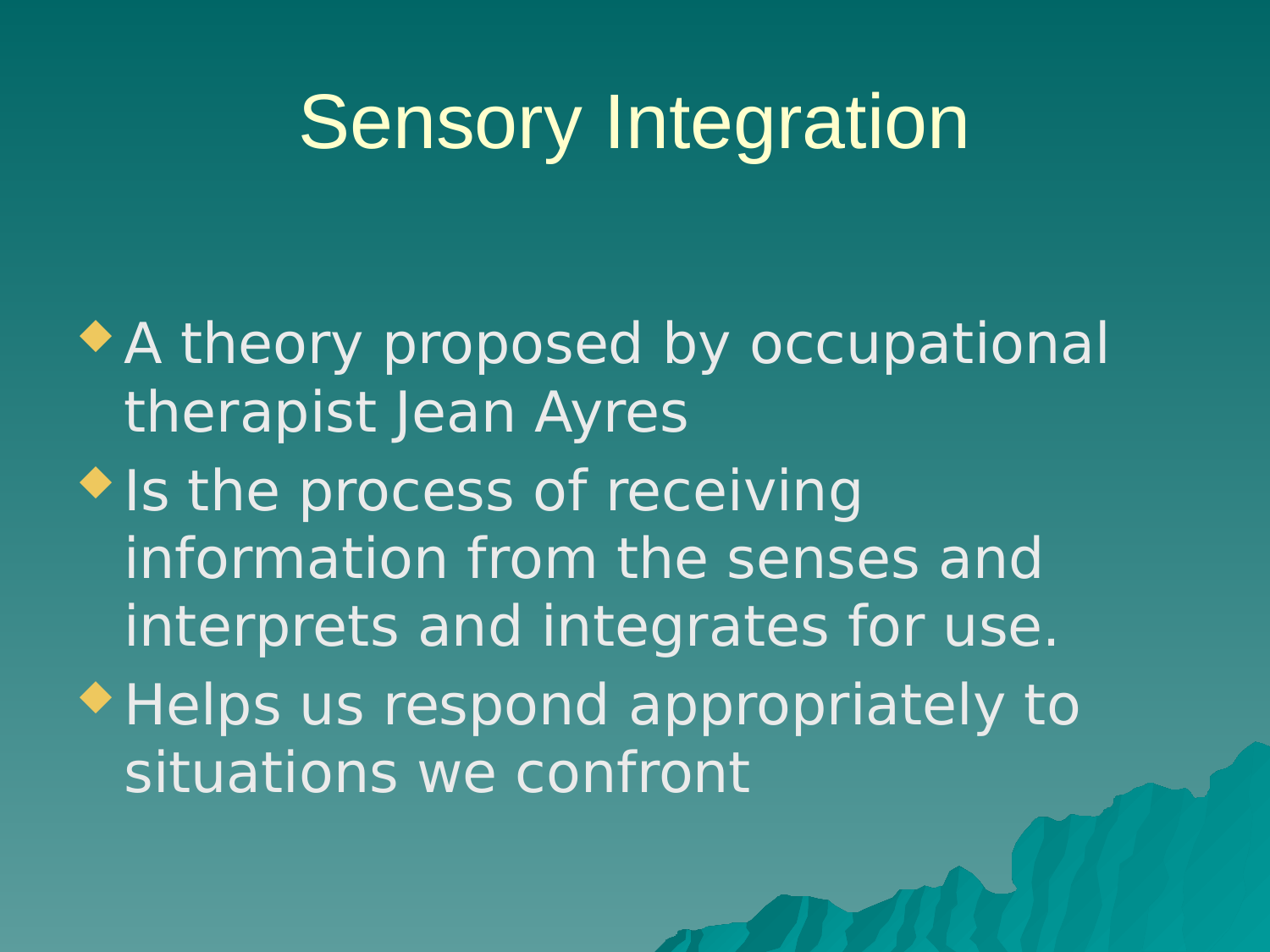

# Sensory Integration

A theory proposed by occupational therapist Jean Ayres
Is the process of receiving information from the senses and interprets and integrates for use.
Helps us respond appropriately to situations we confront